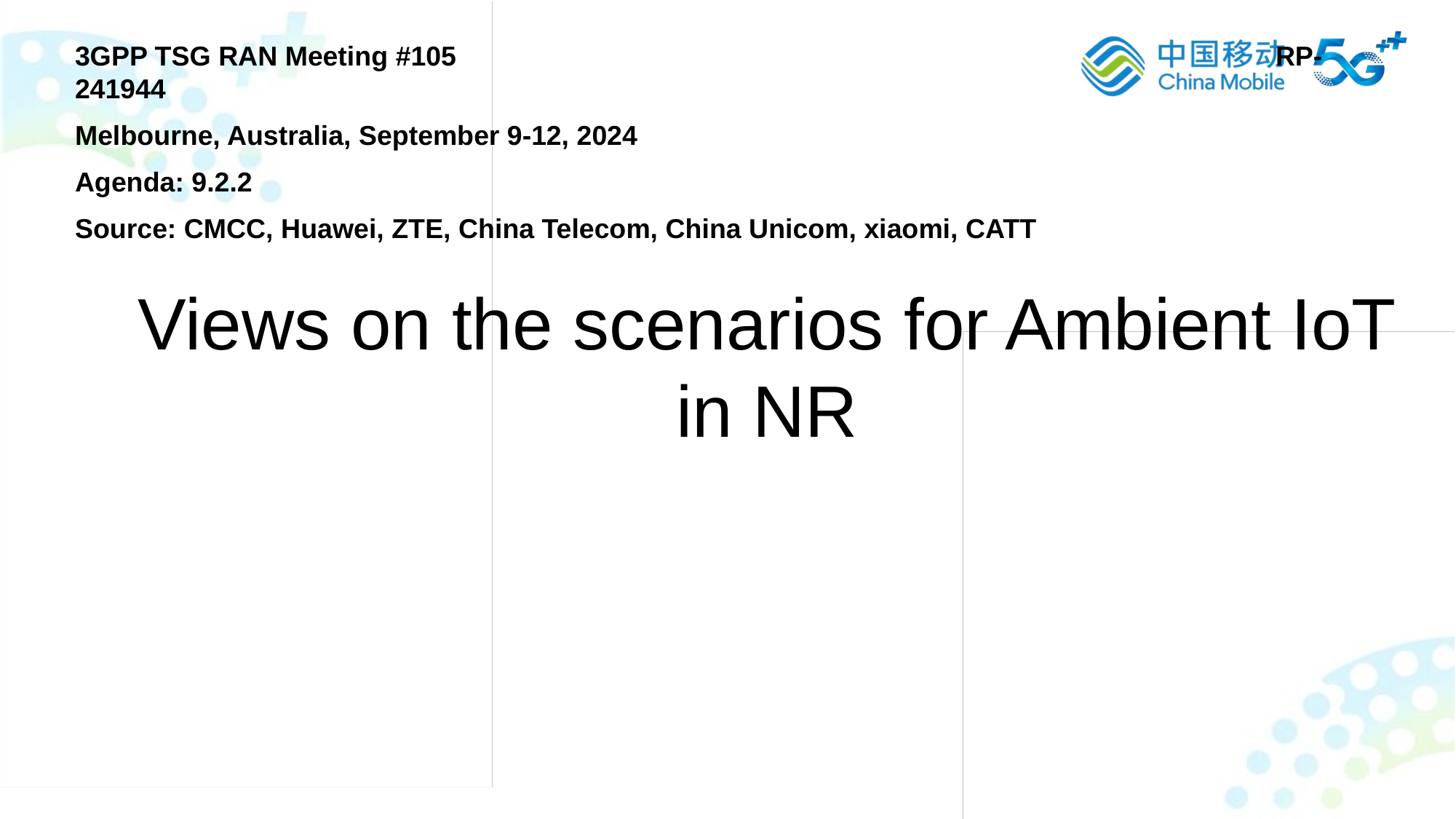

3GPP TSG RAN Meeting #105								RP-241944
Melbourne, Australia, September 9-12, 2024
Agenda: 9.2.2
Source: CMCC, Huawei, ZTE, China Telecom, China Unicom, xiaomi, CATT
Views on the scenarios for Ambient IoT in NR